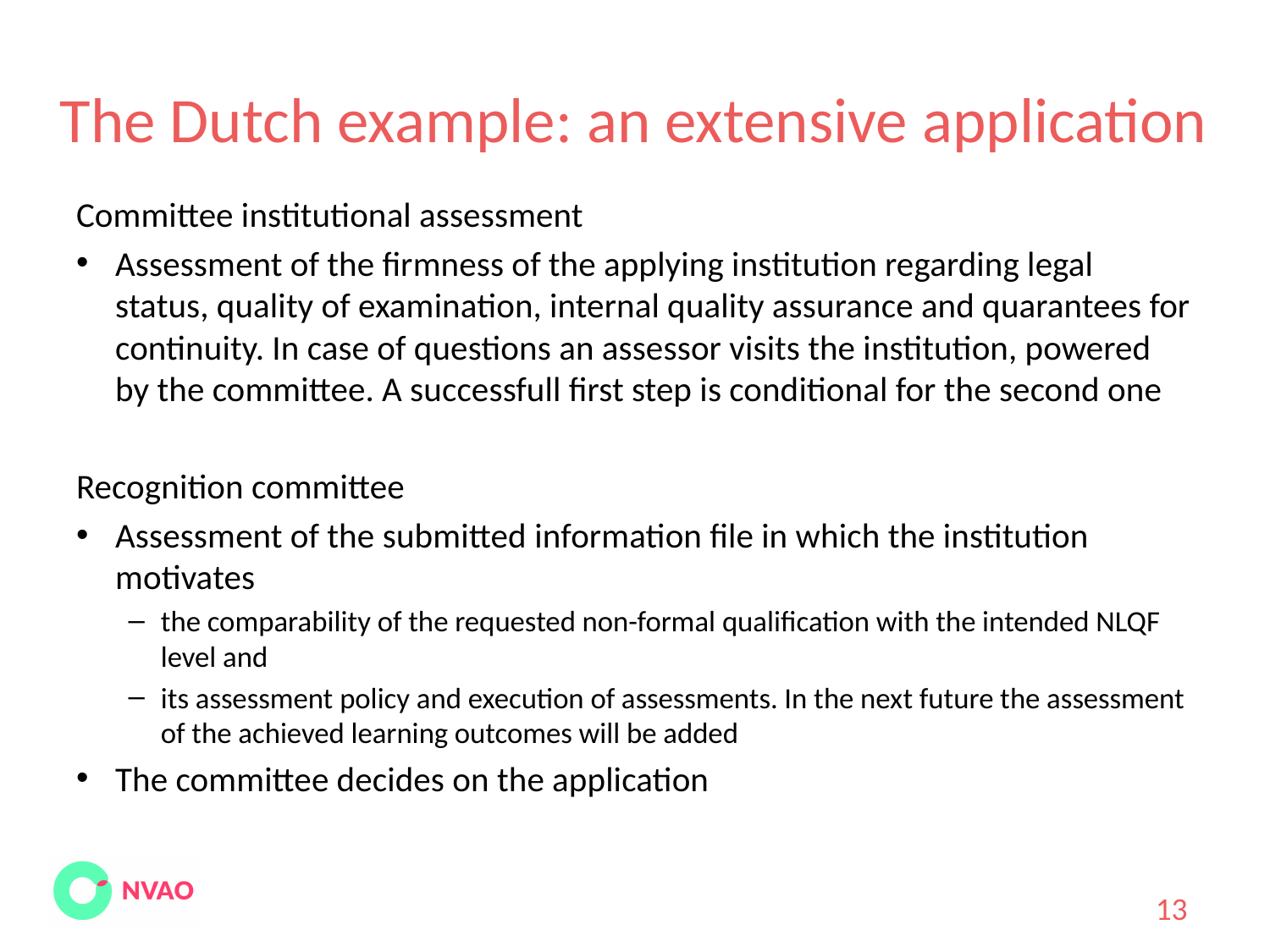

# The Dutch example: an extensive application
Committee institutional assessment
Assessment of the firmness of the applying institution regarding legal status, quality of examination, internal quality assurance and quarantees for continuity. In case of questions an assessor visits the institution, powered by the committee. A successfull first step is conditional for the second one

Recognition committee
Assessment of the submitted information file in which the institution motivates
the comparability of the requested non-formal qualification with the intended NLQF level and
its assessment policy and execution of assessments. In the next future the assessment of the achieved learning outcomes will be added
The committee decides on the application

13